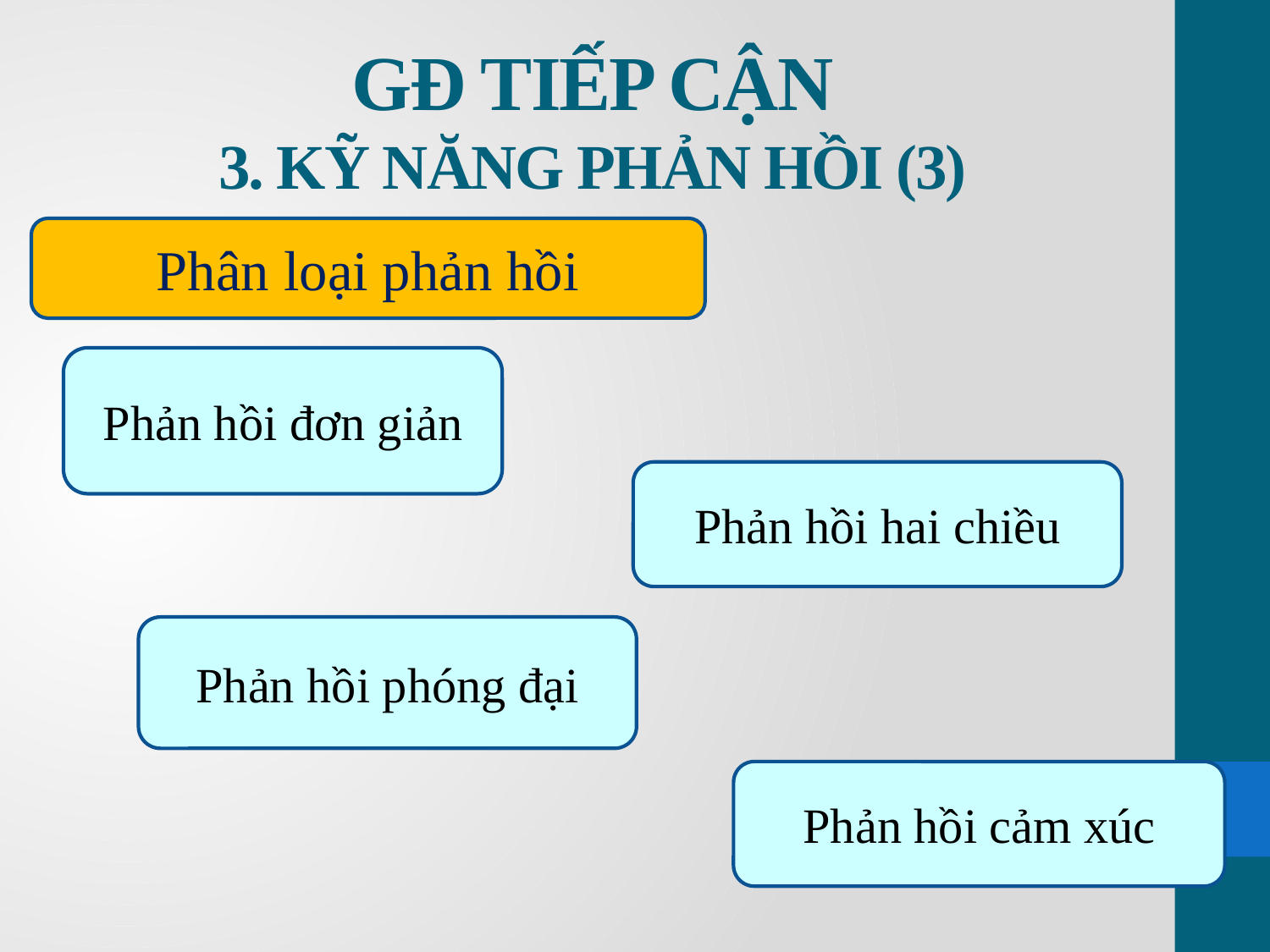

# GĐ TIẾP CẬN 3. KỸ NĂNG PHẢN HỒI (3)
Phân loại phản hồi
Phản hồi đơn giản
Phản hồi hai chiều
Phản hồi phóng đại
Phản hồi cảm xúc